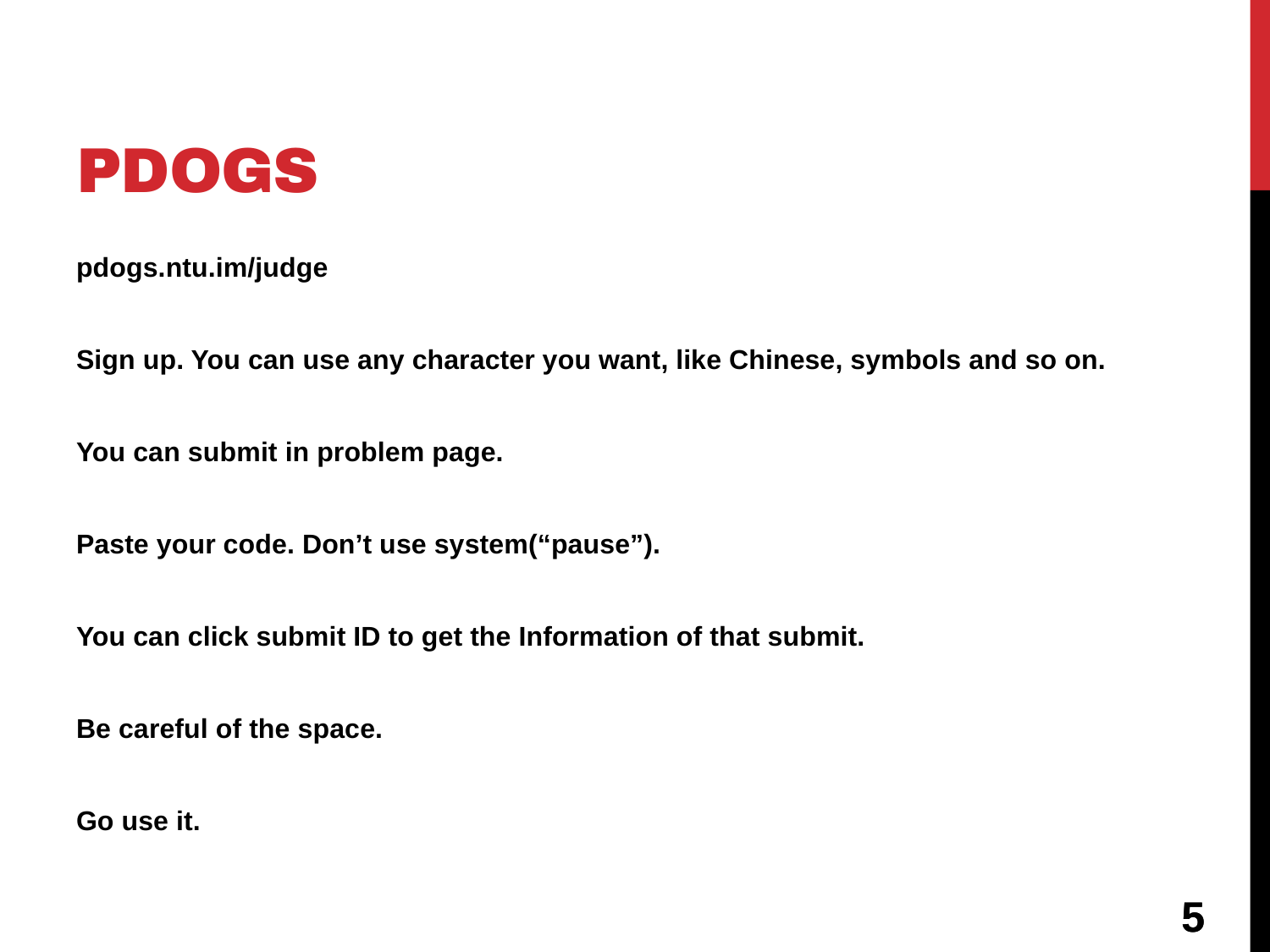

# PDOGS
pdogs.ntu.im/judge

Sign up. You can use any character you want, like Chinese, symbols and so on.

You can submit in problem page.

Paste your code. Don’t use system(“pause”).

You can click submit ID to get the Information of that submit.

Be careful of the space.

Go use it.